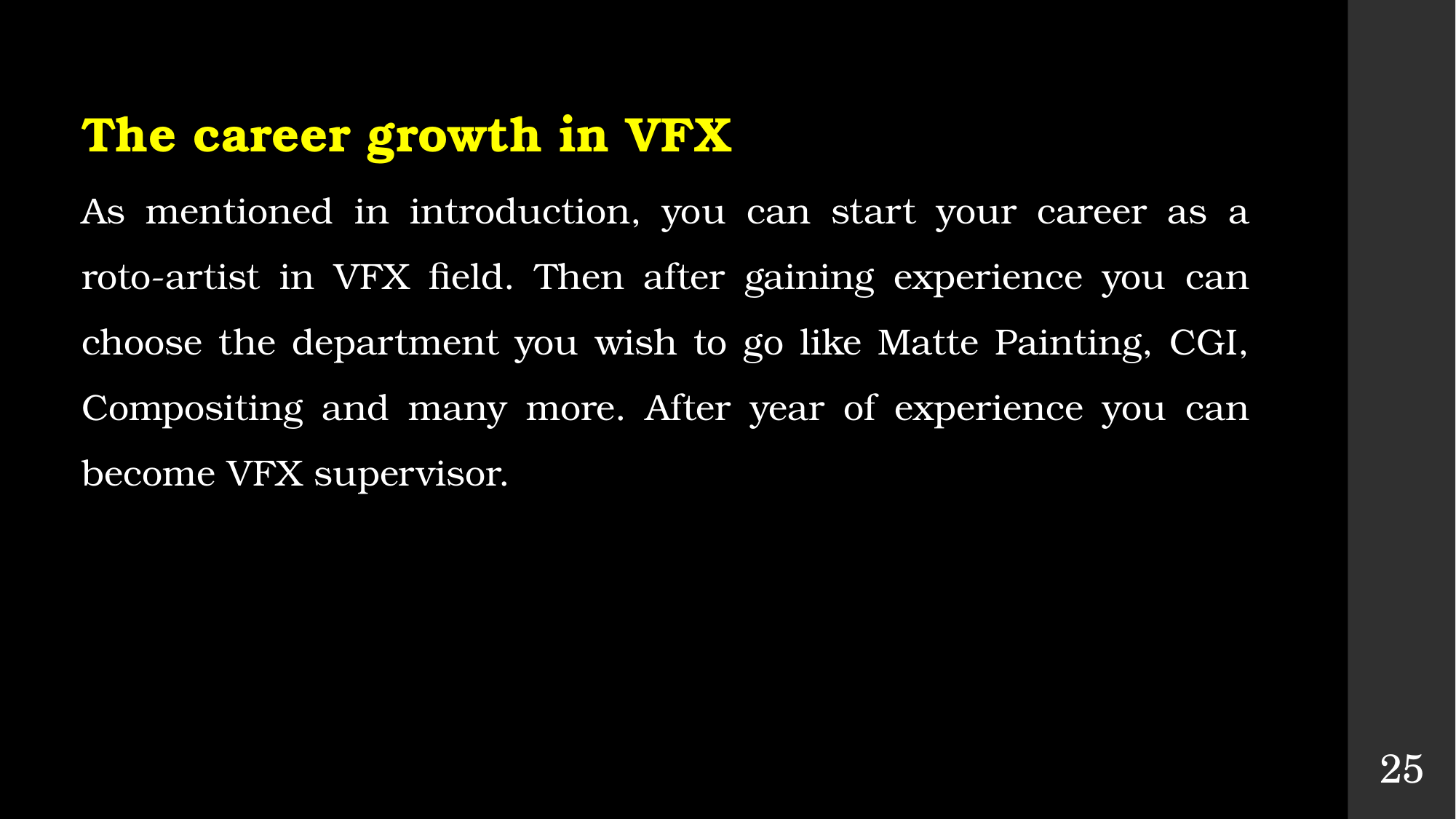

The career growth in VFX
As mentioned in introduction, you can start your career as a roto-artist in VFX field. Then after gaining experience you can choose the department you wish to go like Matte Painting, CGI, Compositing and many more. After year of experience you can become VFX supervisor.
25